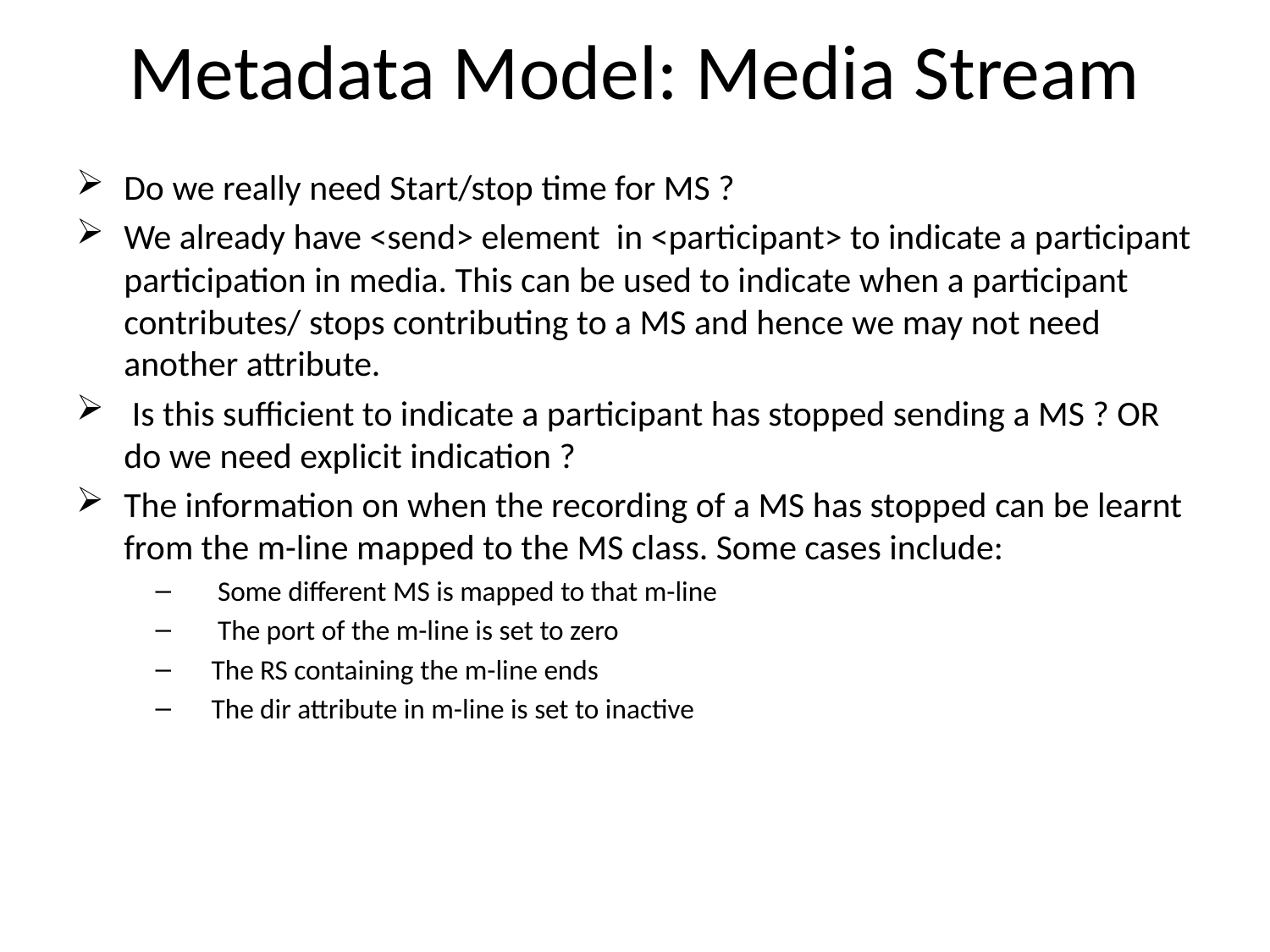

# Metadata Model: Media Stream
Do we really need Start/stop time for MS ?
We already have <send> element  in <participant> to indicate a participant participation in media. This can be used to indicate when a participant contributes/ stops contributing to a MS and hence we may not need another attribute.
 Is this sufficient to indicate a participant has stopped sending a MS ? OR do we need explicit indication ?
The information on when the recording of a MS has stopped can be learnt from the m-line mapped to the MS class. Some cases include:
 Some different MS is mapped to that m-line
 The port of the m-line is set to zero
The RS containing the m-line ends
The dir attribute in m-line is set to inactive